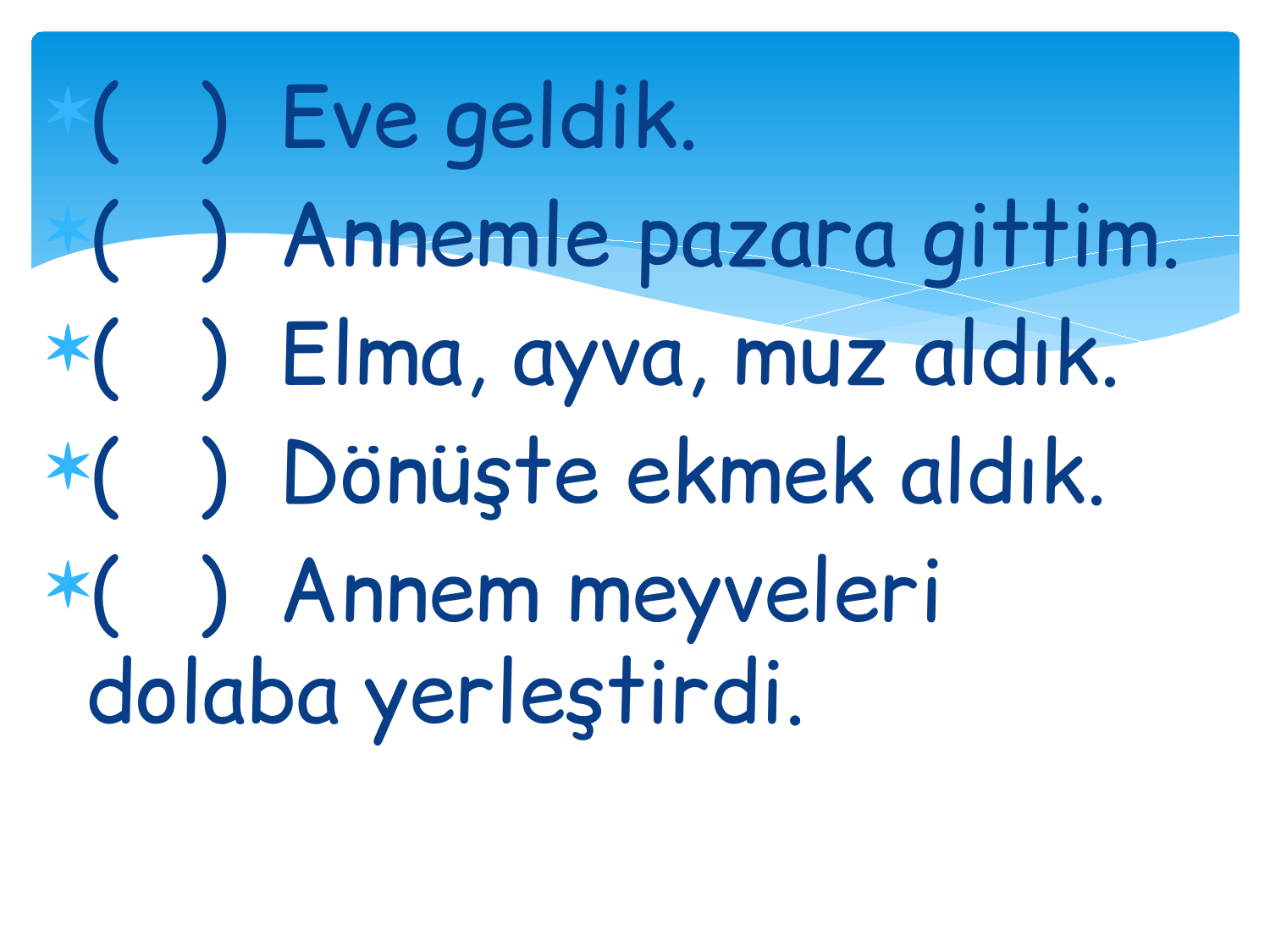

(   )  Eve geldik.
(   )  Annemle pazara gittim.
(   )  Elma, ayva, muz aldık.
(   )  Dönüşte ekmek aldık.
(   )  Annem meyveleri dolaba yerleştirdi.